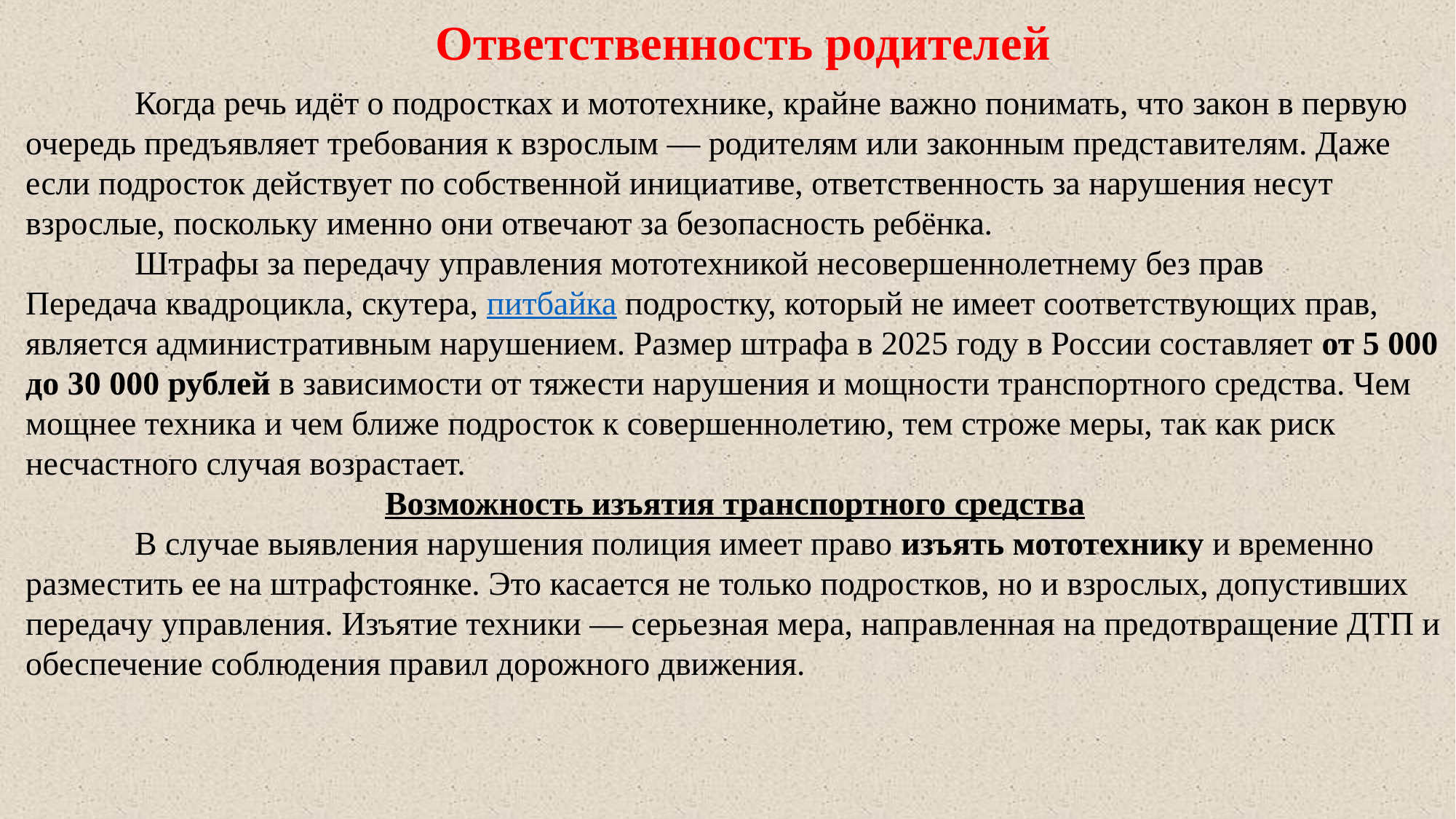

Ответственность родителей
	Когда речь идёт о подростках и мототехнике, крайне важно понимать, что закон в первую очередь предъявляет требования к взрослым — родителям или законным представителям. Даже если подросток действует по собственной инициативе, ответственность за нарушения несут взрослые, поскольку именно они отвечают за безопасность ребёнка.
	Штрафы за передачу управления мототехникой несовершеннолетнему без прав
Передача квадроцикла, скутера, питбайка подростку, который не имеет соответствующих прав, является административным нарушением. Размер штрафа в 2025 году в России составляет от 5 000 до 30 000 рублей в зависимости от тяжести нарушения и мощности транспортного средства. Чем мощнее техника и чем ближе подросток к совершеннолетию, тем строже меры, так как риск несчастного случая возрастает.
Возможность изъятия транспортного средства
	В случае выявления нарушения полиция имеет право изъять мототехнику и временно разместить ее на штрафстоянке. Это касается не только подростков, но и взрослых, допустивших передачу управления. Изъятие техники — серьезная мера, направленная на предотвращение ДТП и обеспечение соблюдения правил дорожного движения.